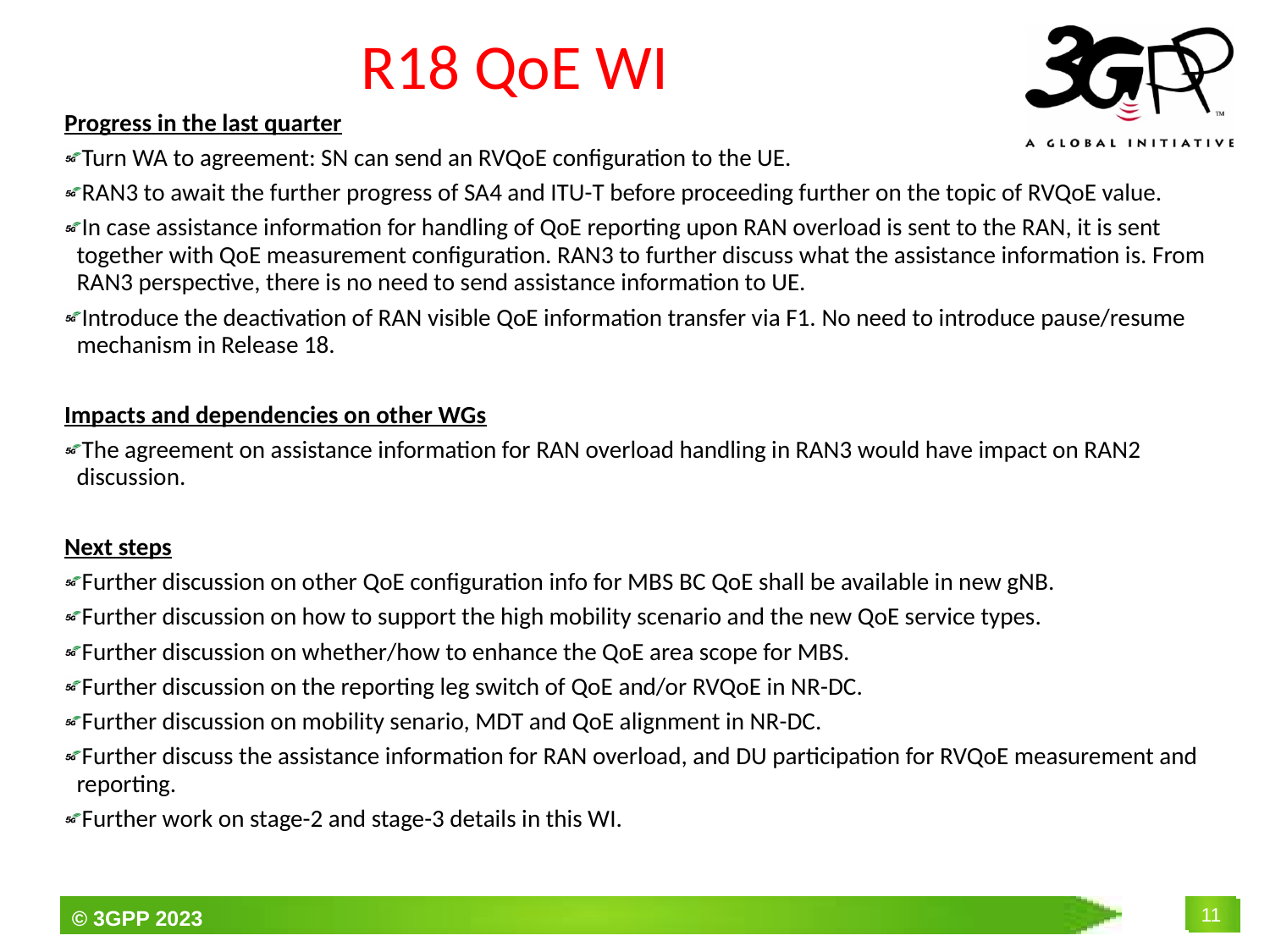

# R18 QoE WI
Progress in the last quarter
Turn WA to agreement: SN can send an RVQoE configuration to the UE.
RAN3 to await the further progress of SA4 and ITU-T before proceeding further on the topic of RVQoE value.
In case assistance information for handling of QoE reporting upon RAN overload is sent to the RAN, it is sent together with QoE measurement configuration. RAN3 to further discuss what the assistance information is. From RAN3 perspective, there is no need to send assistance information to UE.
Introduce the deactivation of RAN visible QoE information transfer via F1. No need to introduce pause/resume mechanism in Release 18.

Impacts and dependencies on other WGs
The agreement on assistance information for RAN overload handling in RAN3 would have impact on RAN2 discussion.

Next steps
Further discussion on other QoE configuration info for MBS BC QoE shall be available in new gNB.
Further discussion on how to support the high mobility scenario and the new QoE service types.
Further discussion on whether/how to enhance the QoE area scope for MBS.
Further discussion on the reporting leg switch of QoE and/or RVQoE in NR-DC.
Further discussion on mobility senario, MDT and QoE alignment in NR-DC.
Further discuss the assistance information for RAN overload, and DU participation for RVQoE measurement and reporting.
Further work on stage-2 and stage-3 details in this WI.

11